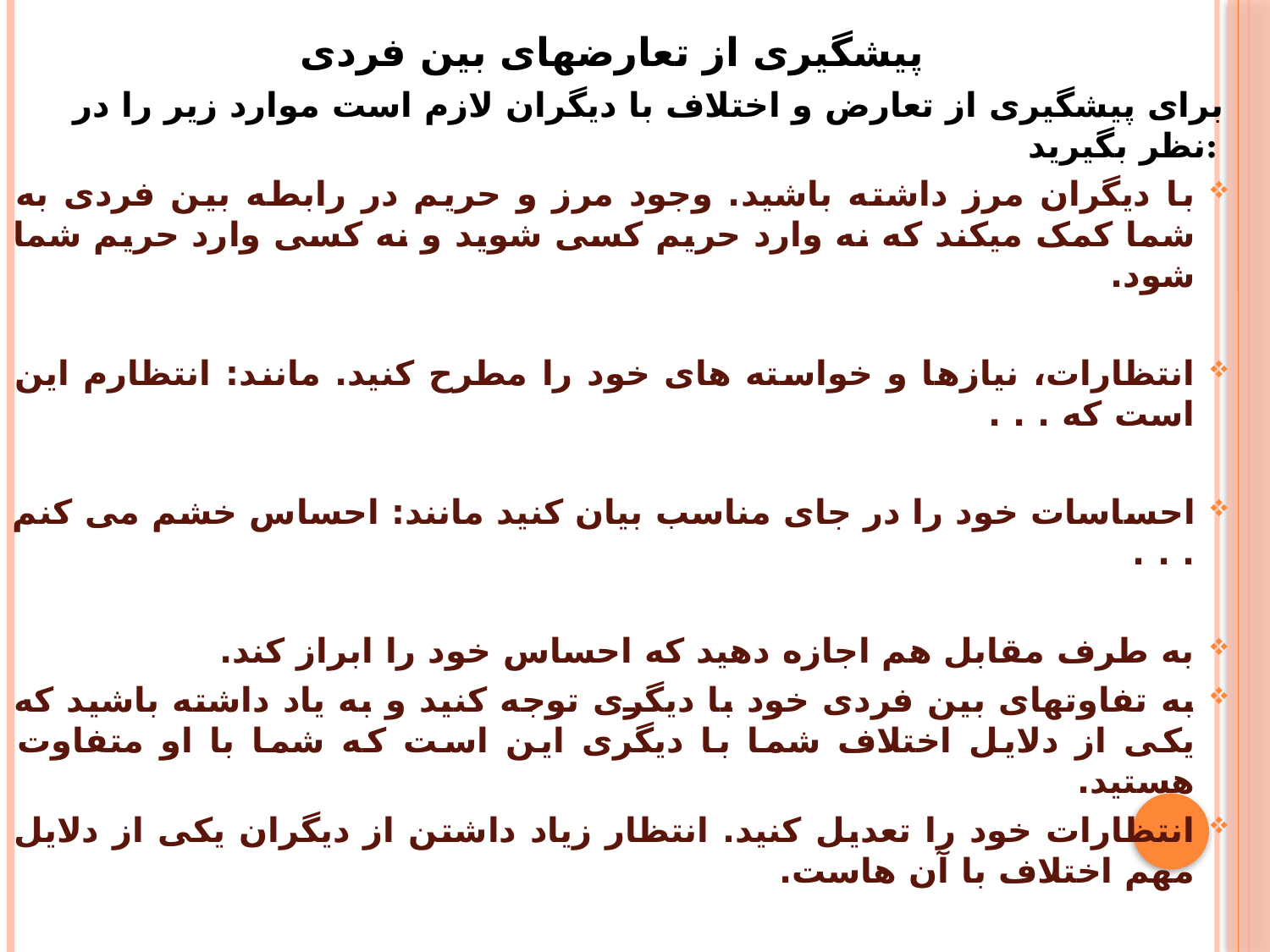

پیشگیری از تعارضهای بین فردی
برای پیشگیری از تعارض و اختلاف با دیگران لازم است موارد زیر را در نظر بگیرید:
با دیگران مرز داشته باشید. وجود مرز و حریم در رابطه بین فردی به شما کمک میکند که نه وارد حریم کسی شوید و نه کسی وارد حریم شما شود.

انتظارات، نیازها و خواسته های خود را مطرح کنید. مانند: انتظارم این است که . . .

احساسات خود را در جای مناسب بیان کنید مانند: احساس خشم می کنم . . .

به طرف مقابل هم اجازه دهید که احساس خود را ابراز کند.
به تفاوتهای بین فردی خود با دیگری توجه کنید و به یاد داشته باشید که یکی از دلایل اختلاف شما با دیگری این است که شما با او متفاوت هستید.
انتظارات خود را تعدیل کنید. انتظار زیاد داشتن از دیگران یکی از دلایل مهم اختلاف با آن هاست.